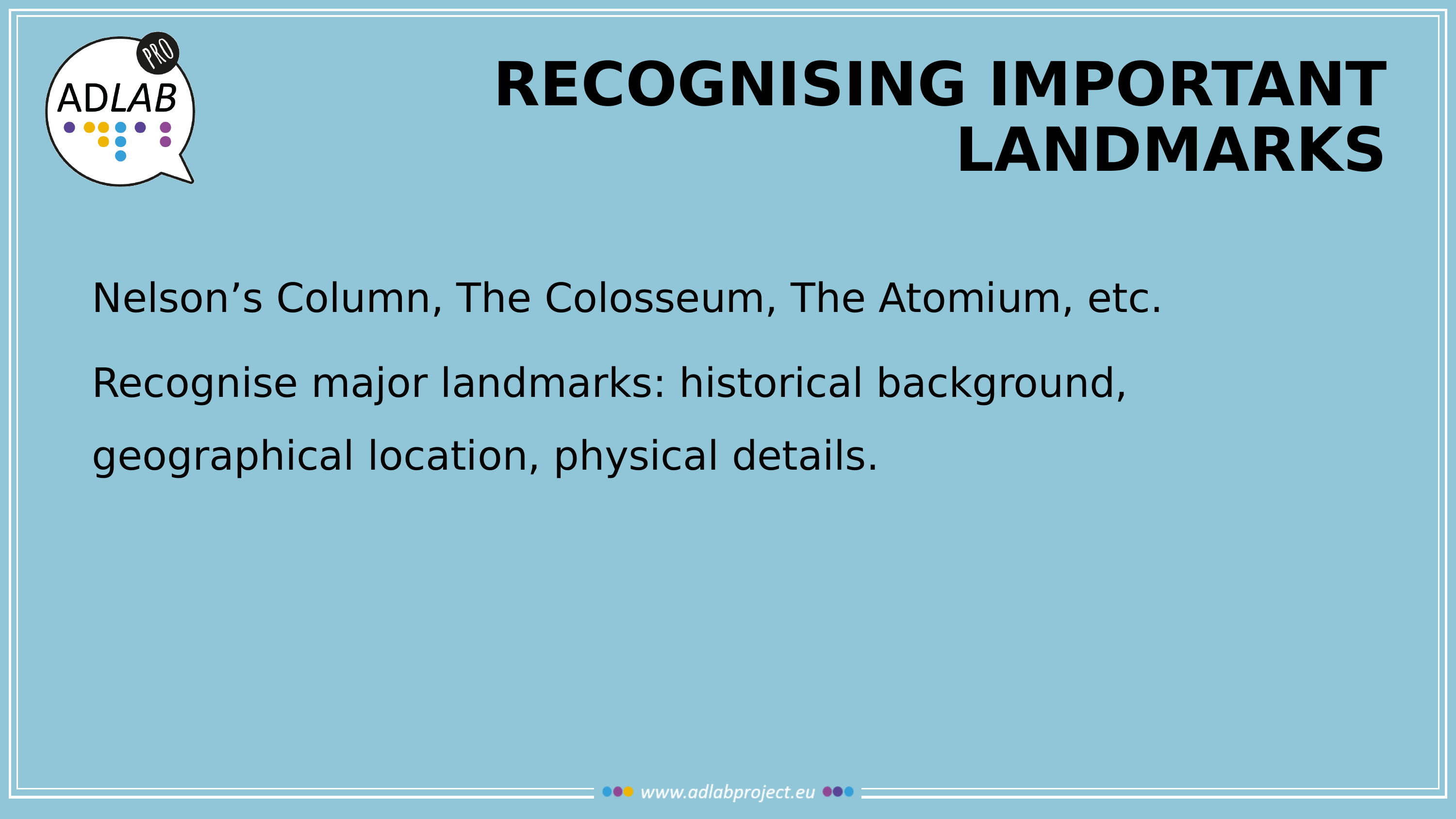

# Recognising important landmarks
Nelson’s Column, The Colosseum, The Atomium, etc.
Recognise major landmarks: historical background, geographical location, physical details.